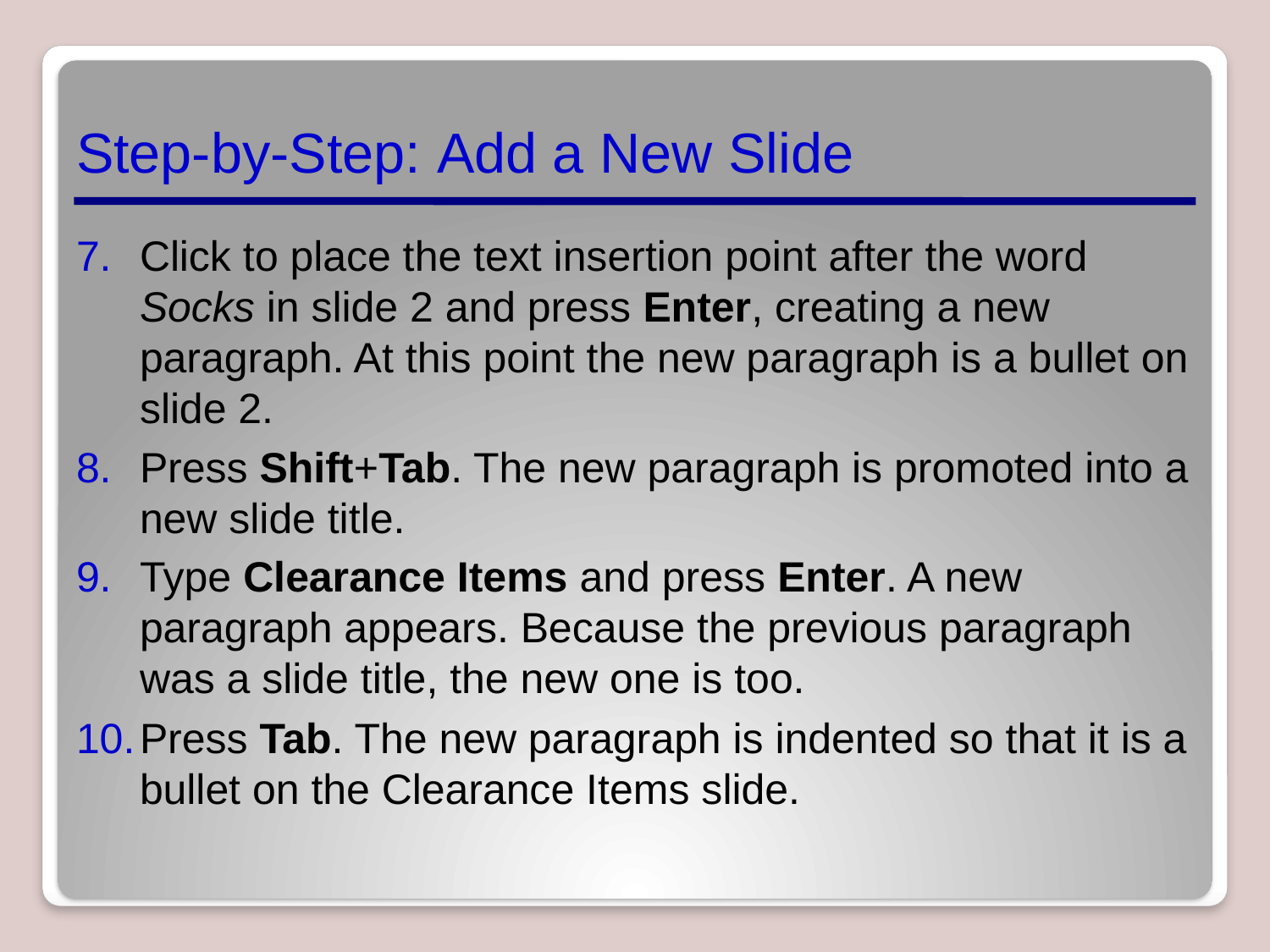

# Step-by-Step: Add a New Slide
Click to place the text insertion point after the word Socks in slide 2 and press Enter, creating a new paragraph. At this point the new paragraph is a bullet on slide 2.
Press Shift+Tab. The new paragraph is promoted into a new slide title.
Type Clearance Items and press Enter. A new paragraph appears. Because the previous paragraph was a slide title, the new one is too.
Press Tab. The new paragraph is indented so that it is a bullet on the Clearance Items slide.